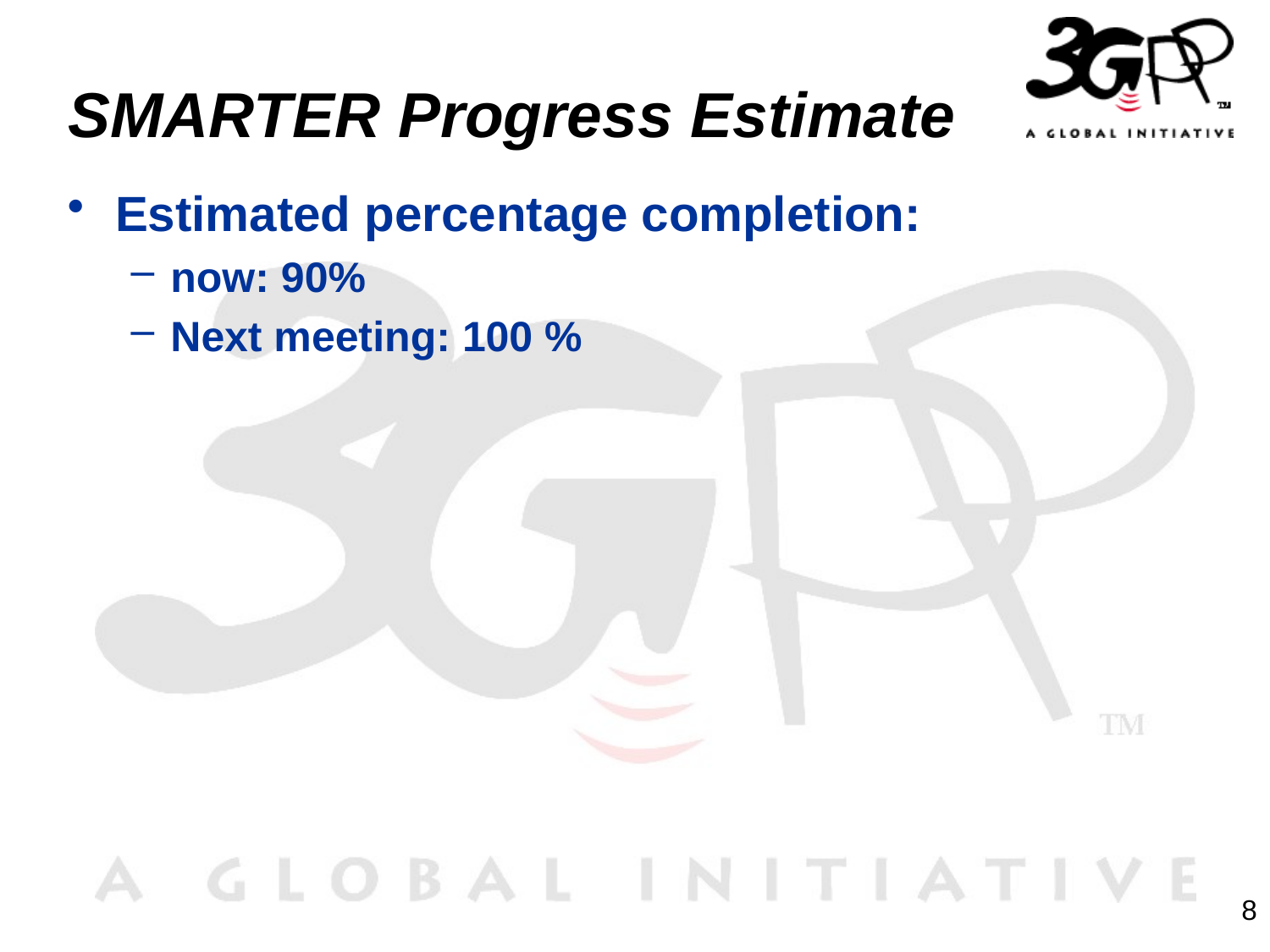

# SMARTER Progress Estimate
Estimated percentage completion:
now: 90%
Next meeting: 100 %

8